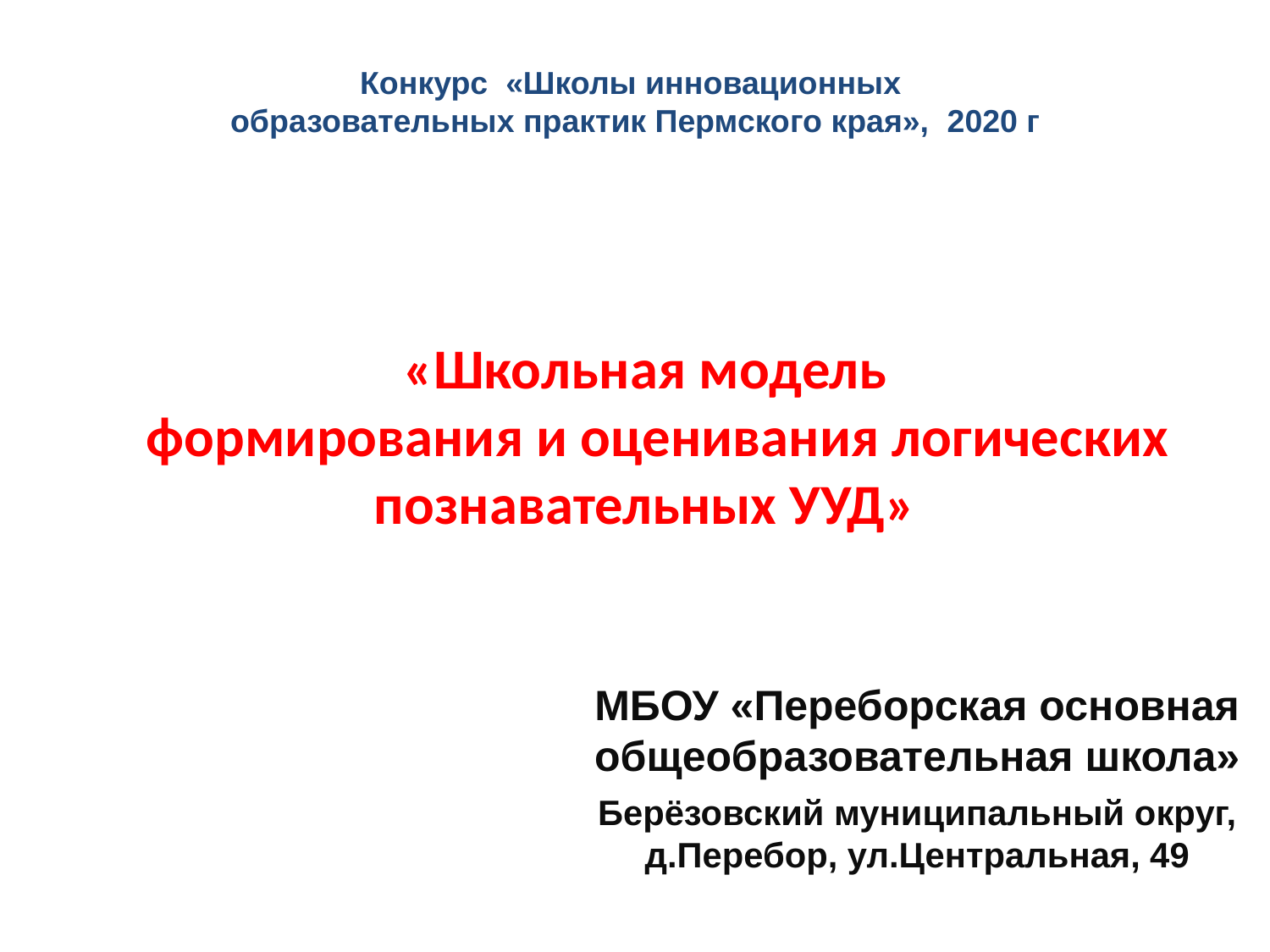

Конкурс  «Школы инновационных
образовательных практик Пермского края»,  2020 г

«Школьная модель
 формирования и оценивания логических познавательных УУД»
МБОУ «Переборская основная общеобразовательная школа»

Берёзовский муниципальный округ,
д.Перебор, ул.Центральная, 49